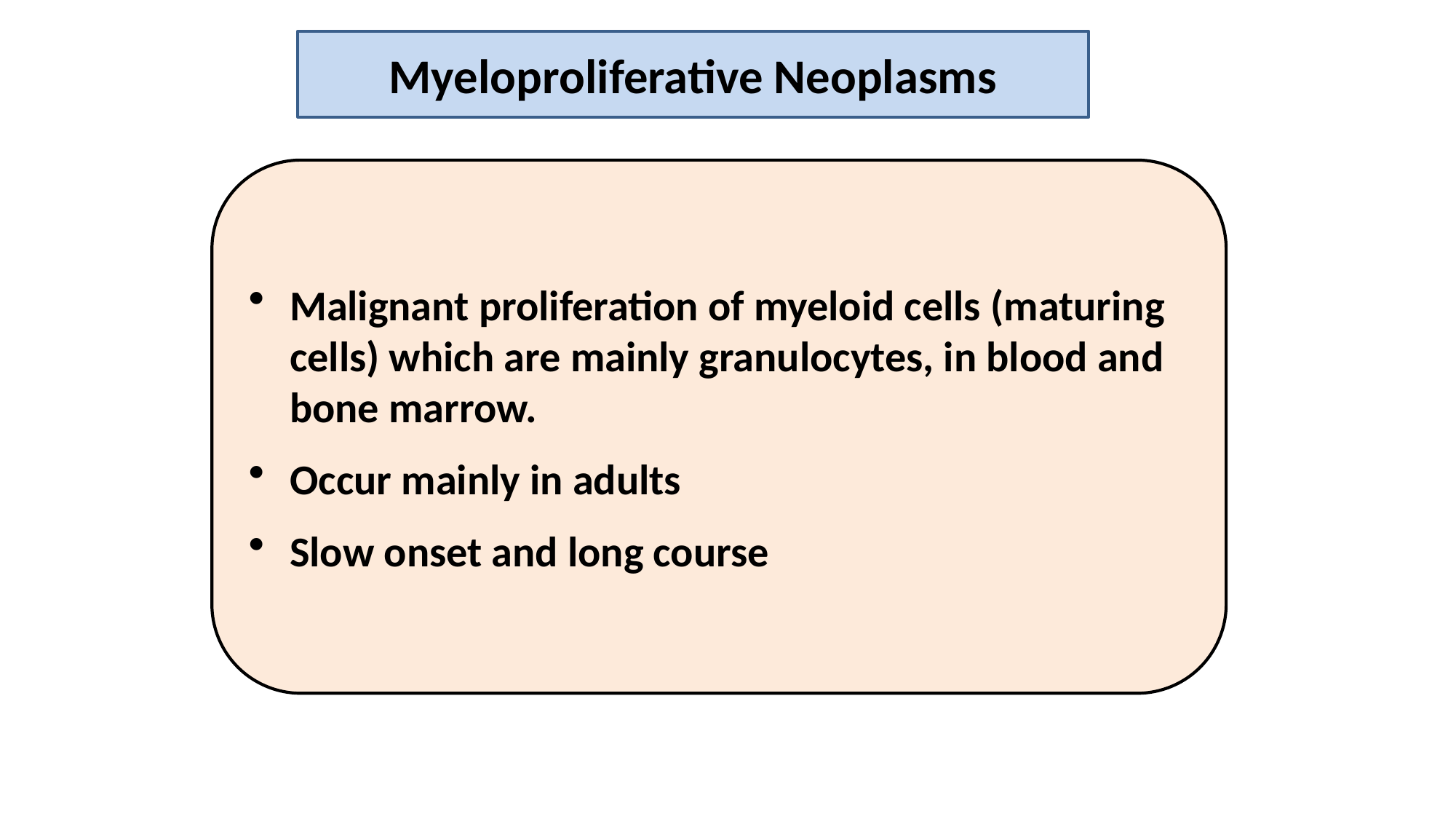

Myeloproliferative Neoplasms
Malignant proliferation of myeloid cells (maturing cells) which are mainly granulocytes, in blood and bone marrow.
Occur mainly in adults
Slow onset and long course